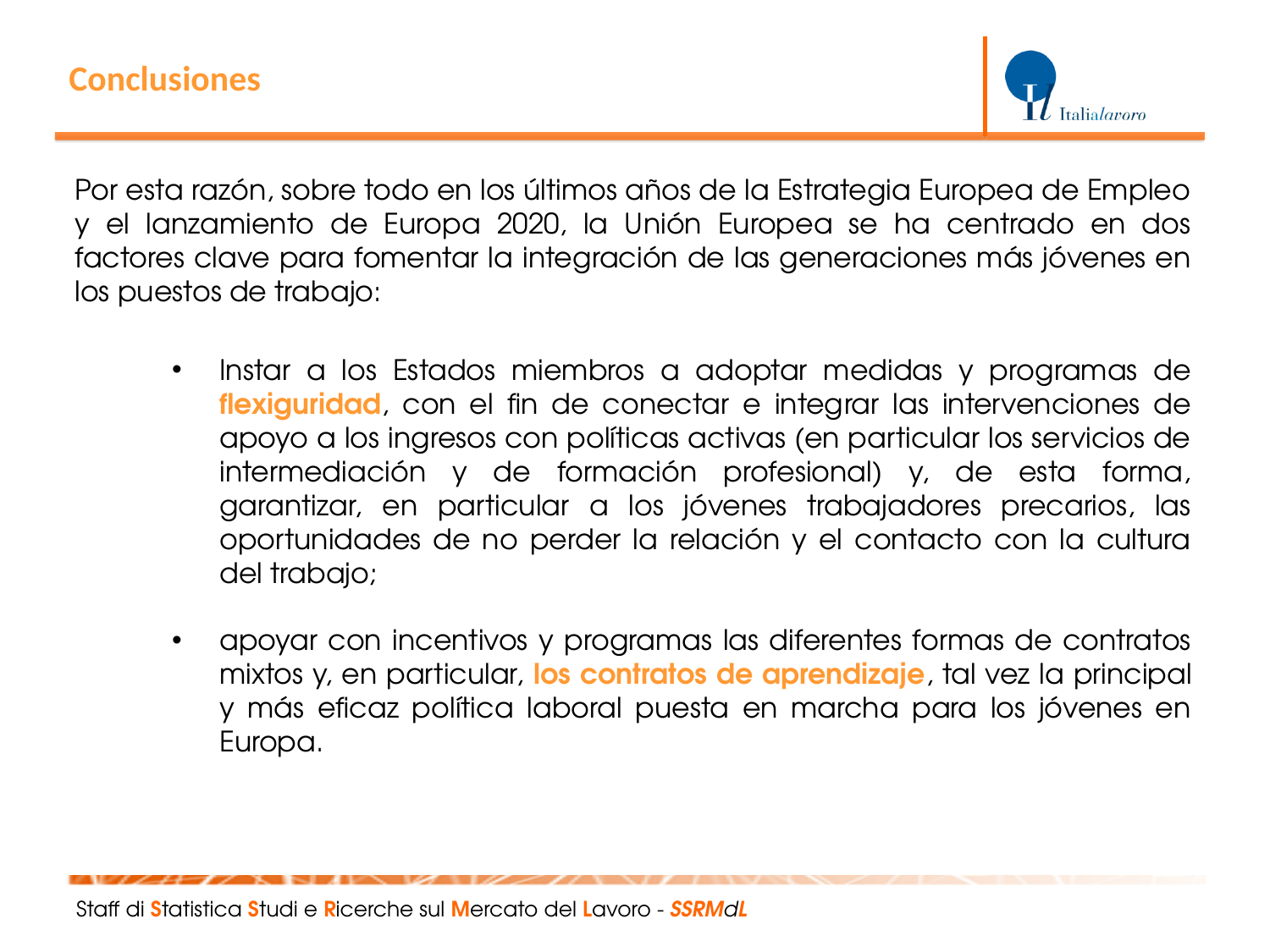

Conclusiones
Por esta razón, sobre todo en los últimos años de la Estrategia Europea de Empleo y el lanzamiento de Europa 2020, la Unión Europea se ha centrado en dos factores clave para fomentar la integración de las generaciones más jóvenes en los puestos de trabajo:
Instar a los Estados miembros a adoptar medidas y programas de flexiguridad, con el fin de conectar e integrar las intervenciones de apoyo a los ingresos con políticas activas (en particular los servicios de intermediación y de formación profesional) y, de esta forma, garantizar, en particular a los jóvenes trabajadores precarios, las oportunidades de no perder la relación y el contacto con la cultura del trabajo;

apoyar con incentivos y programas las diferentes formas de contratos mixtos y, en particular, los contratos de aprendizaje, tal vez la principal y más eficaz política laboral puesta en marcha para los jóvenes en Europa.
Staff di Statistica Studi e Ricerche sul Mercato del Lavoro - SSRMdL